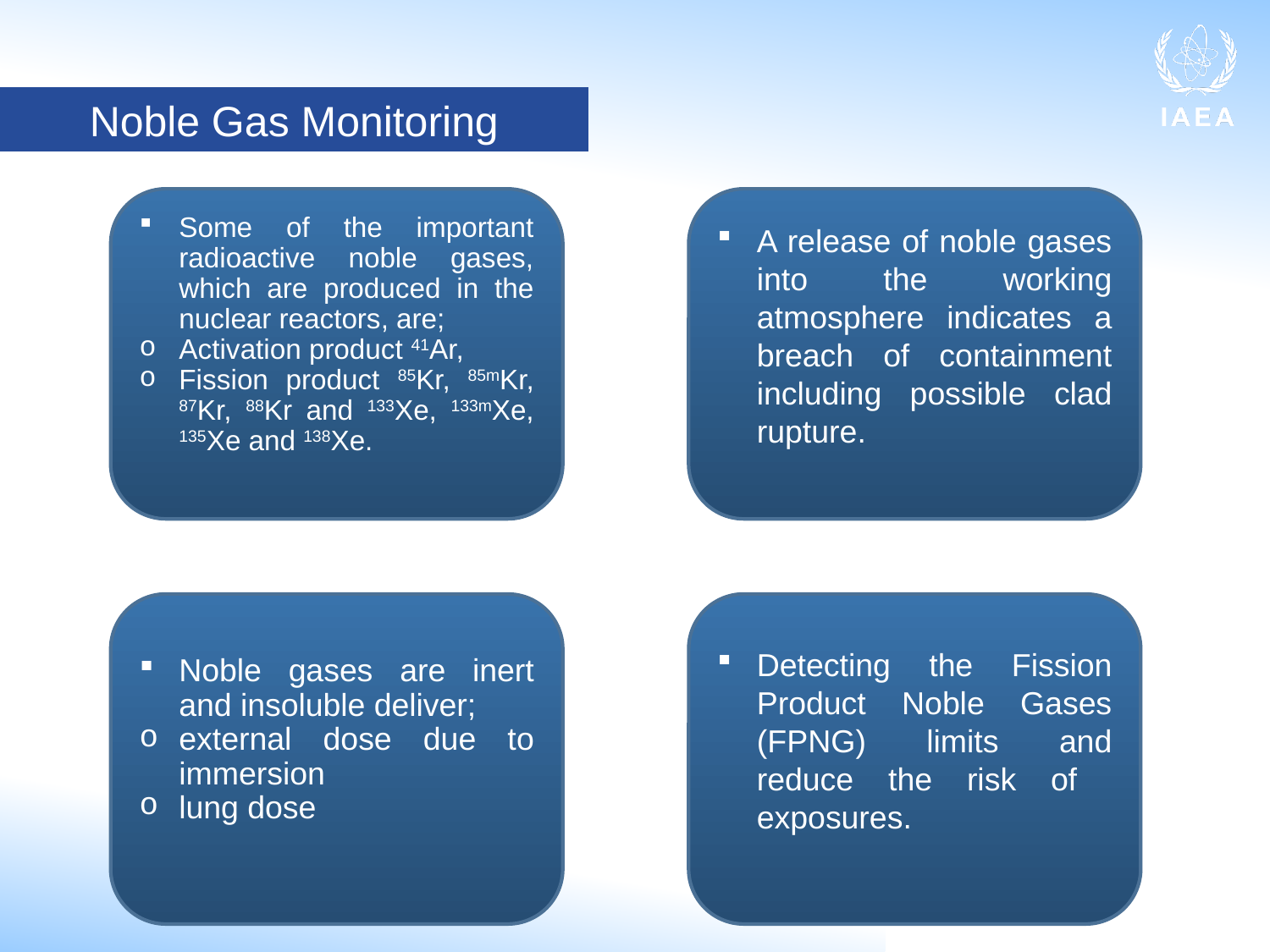

Noble Gas Monitoring
Some of the important radioactive noble gases, which are produced in the nuclear reactors, are;
Activation product 41Ar,
Fission product 85Kr, 85mKr, 87Kr, 88Kr and 133Xe, 133mXe, 135Xe and 138Xe.

A release of noble gases into the working atmosphere indicates a breach of containment including possible clad rupture.

Noble gases are inert and insoluble deliver;
external dose due to immersion
lung dose

Detecting the Fission Product Noble Gases (FPNG) limits and reduce the risk of  exposures.